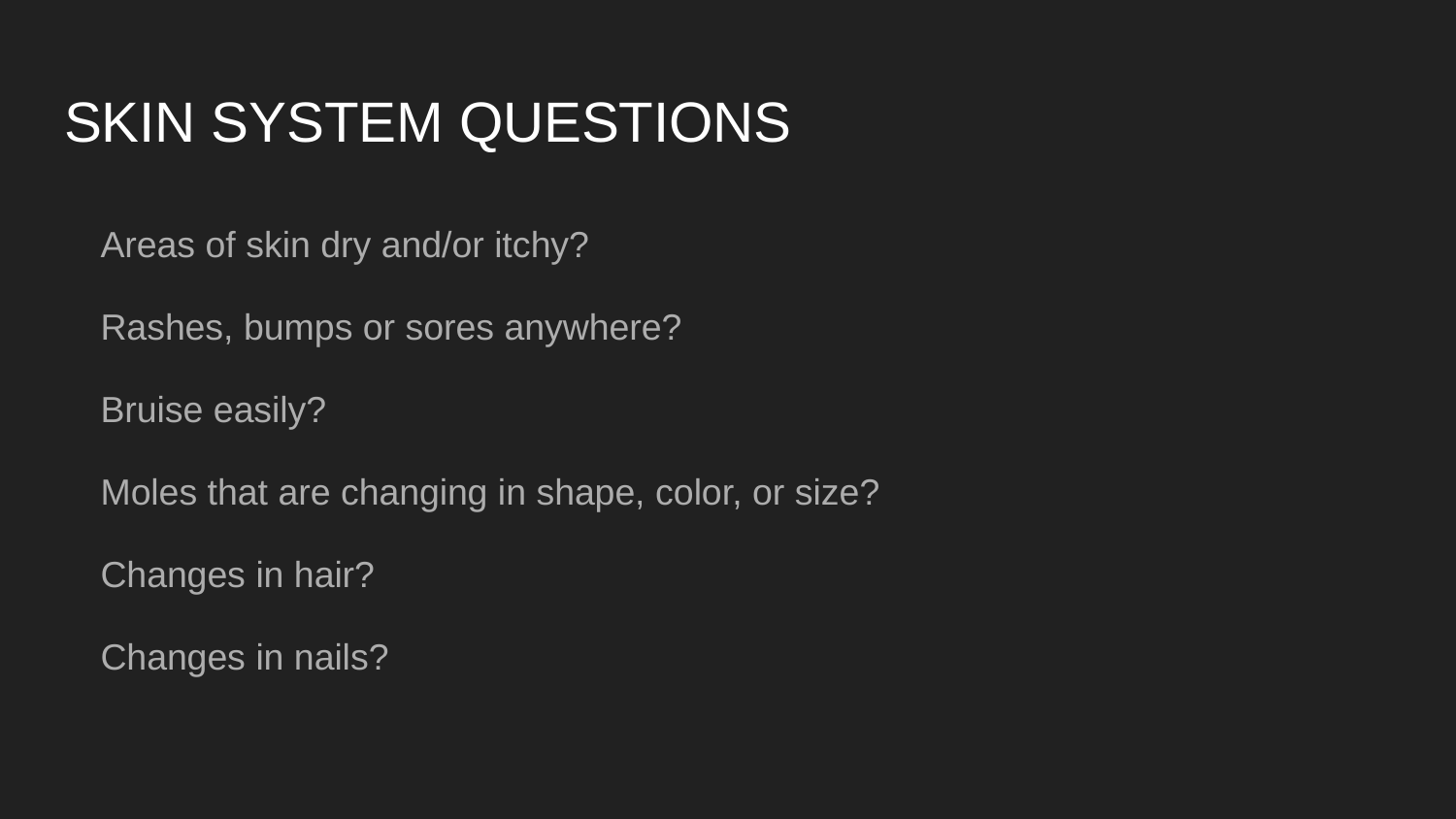

# SKIN SYSTEM QUESTIONS
Areas of skin dry and/or itchy?
Rashes, bumps or sores anywhere?
Bruise easily?
Moles that are changing in shape, color, or size?
Changes in hair?
Changes in nails?